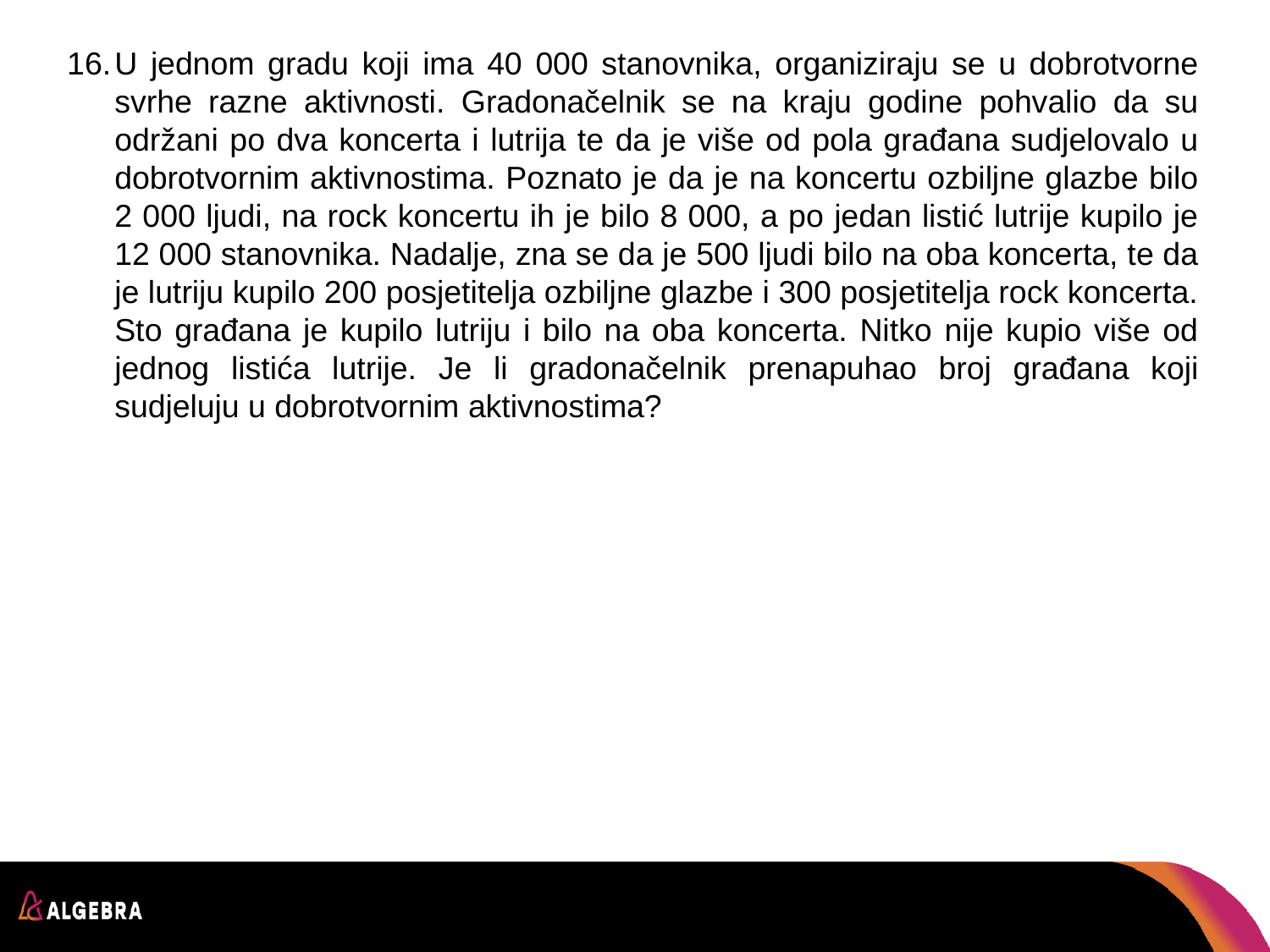

U jednom gradu koji ima 40 000 stanovnika, organiziraju se u dobrotvorne svrhe razne aktivnosti. Gradonačelnik se na kraju godine pohvalio da su održani po dva koncerta i lutrija te da je više od pola građana sudjelovalo u dobrotvornim aktivnostima. Poznato je da je na koncertu ozbiljne glazbe bilo 2 000 ljudi, na rock koncertu ih je bilo 8 000, a po jedan listić lutrije kupilo je 12 000 stanovnika. Nadalje, zna se da je 500 ljudi bilo na oba koncerta, te da je lutriju kupilo 200 posjetitelja ozbiljne glazbe i 300 posjetitelja rock koncerta. Sto građana je kupilo lutriju i bilo na oba koncerta. Nitko nije kupio više od jednog listića lutrije. Je li gradonačelnik prenapuhao broj građana koji sudjeluju u dobrotvornim aktivnostima?